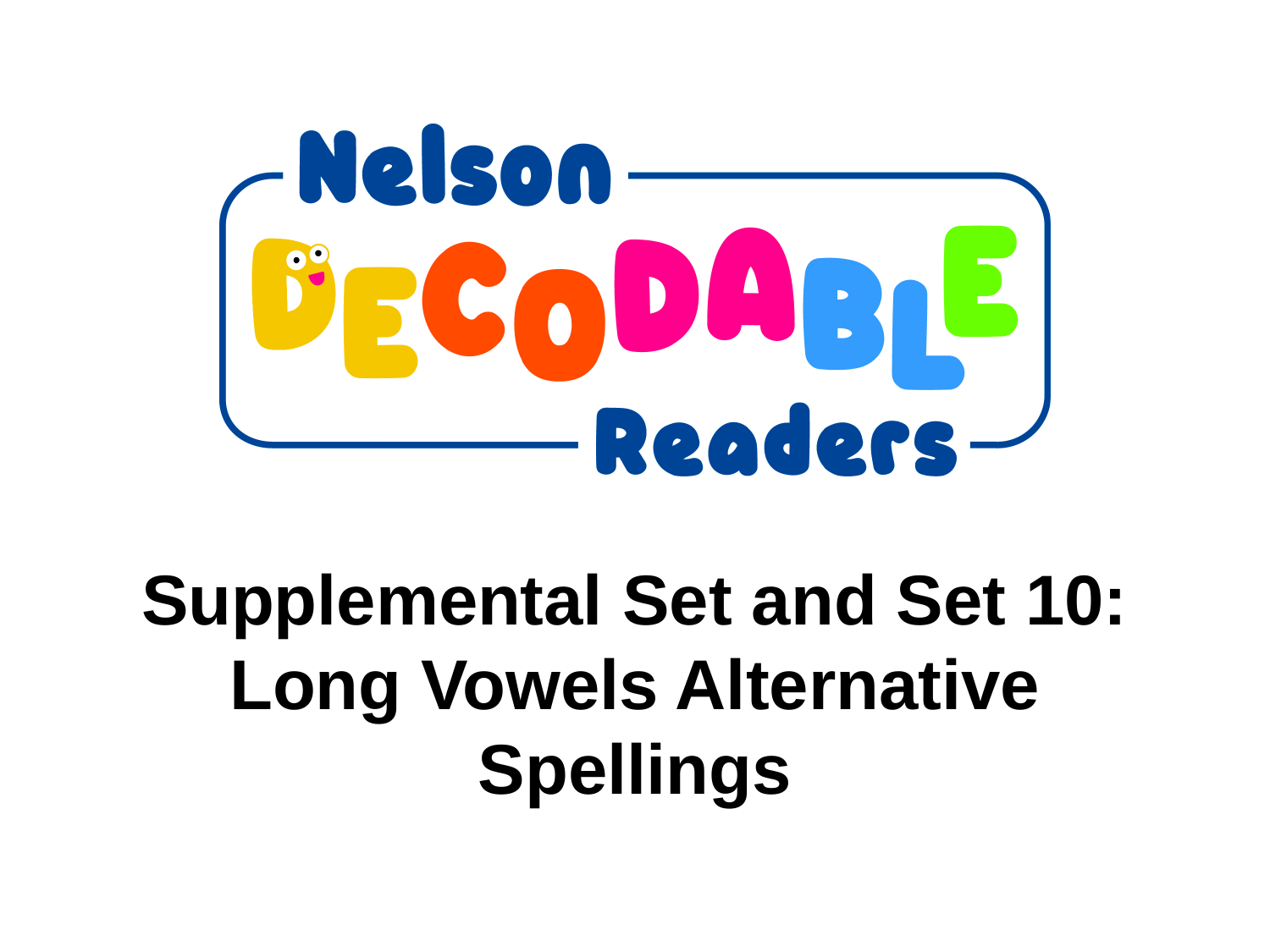

Supplemental Set and Set 10: Long Vowels Alternative Spellings